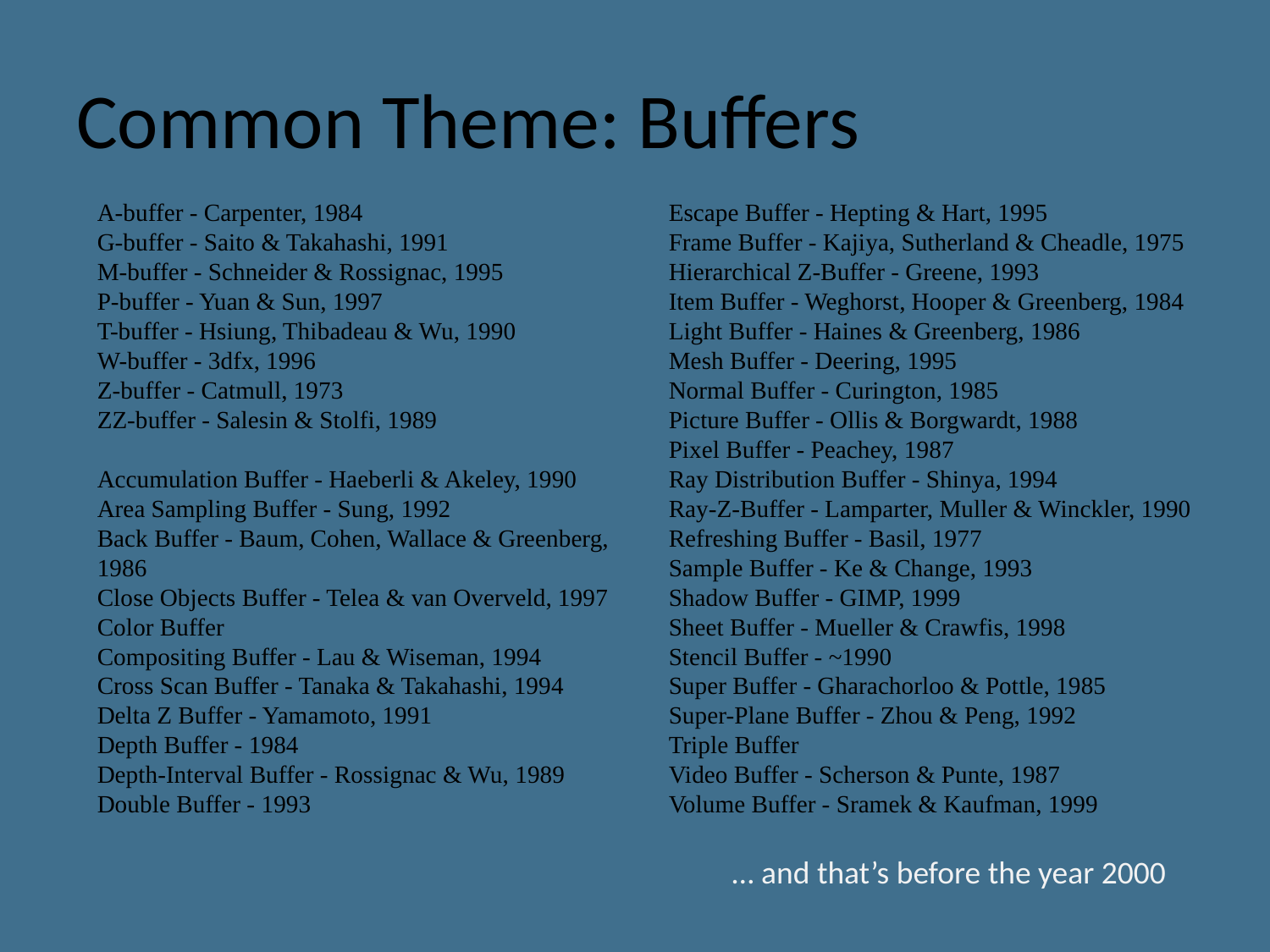

# Common Theme: Buffers
A-buffer - Carpenter, 1984
G-buffer - Saito & Takahashi, 1991
M-buffer - Schneider & Rossignac, 1995
P-buffer - Yuan & Sun, 1997
T-buffer - Hsiung, Thibadeau & Wu, 1990
W-buffer - 3dfx, 1996
Z-buffer - Catmull, 1973
ZZ-buffer - Salesin & Stolfi, 1989

Accumulation Buffer - Haeberli & Akeley, 1990
Area Sampling Buffer - Sung, 1992
Back Buffer - Baum, Cohen, Wallace & Greenberg, 1986
Close Objects Buffer - Telea & van Overveld, 1997
Color Buffer
Compositing Buffer - Lau & Wiseman, 1994
Cross Scan Buffer - Tanaka & Takahashi, 1994
Delta Z Buffer - Yamamoto, 1991
Depth Buffer - 1984
Depth-Interval Buffer - Rossignac & Wu, 1989
Double Buffer - 1993

Escape Buffer - Hepting & Hart, 1995
Frame Buffer - Kajiya, Sutherland & Cheadle, 1975
Hierarchical Z-Buffer - Greene, 1993
Item Buffer - Weghorst, Hooper & Greenberg, 1984
Light Buffer - Haines & Greenberg, 1986
Mesh Buffer - Deering, 1995
Normal Buffer - Curington, 1985
Picture Buffer - Ollis & Borgwardt, 1988
Pixel Buffer - Peachey, 1987
Ray Distribution Buffer - Shinya, 1994
Ray-Z-Buffer - Lamparter, Muller & Winckler, 1990
Refreshing Buffer - Basil, 1977
Sample Buffer - Ke & Change, 1993
Shadow Buffer - GIMP, 1999
Sheet Buffer - Mueller & Crawfis, 1998
Stencil Buffer - ~1990
Super Buffer - Gharachorloo & Pottle, 1985
Super-Plane Buffer - Zhou & Peng, 1992
Triple Buffer
Video Buffer - Scherson & Punte, 1987
Volume Buffer - Sramek & Kaufman, 1999

… and that’s before the year 2000